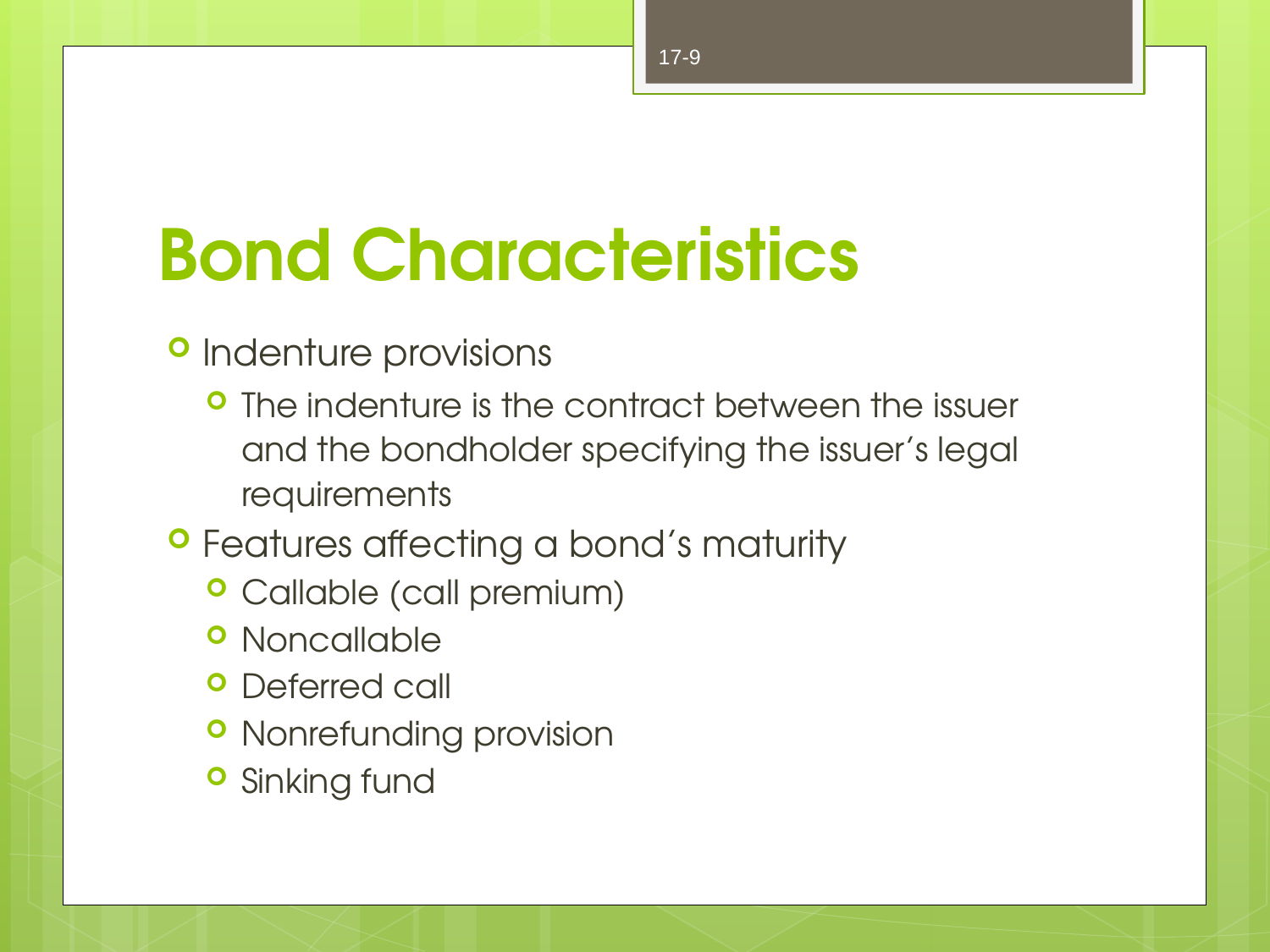

17-9
# Bond Characteristics
Indenture provisions
The indenture is the contract between the issuer and the bondholder specifying the issuer’s legal requirements
Features affecting a bond’s maturity
Callable (call premium)
Noncallable
Deferred call
Nonrefunding provision
Sinking fund